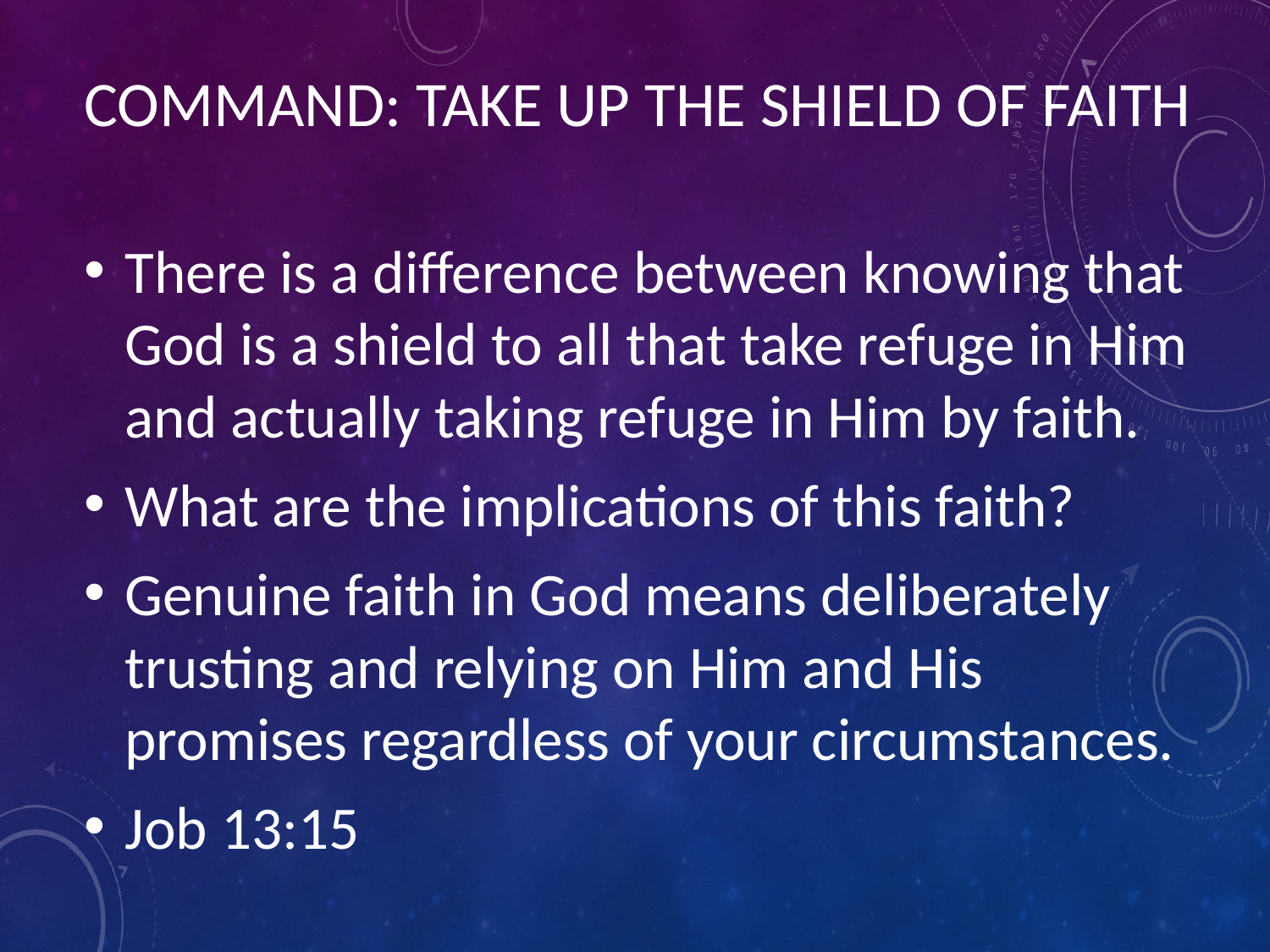

# command: take up the shield of faith
There is a difference between knowing that God is a shield to all that take refuge in Him and actually taking refuge in Him by faith.
What are the implications of this faith?
Genuine faith in God means deliberately trusting and relying on Him and His promises regardless of your circumstances.
Job 13:15